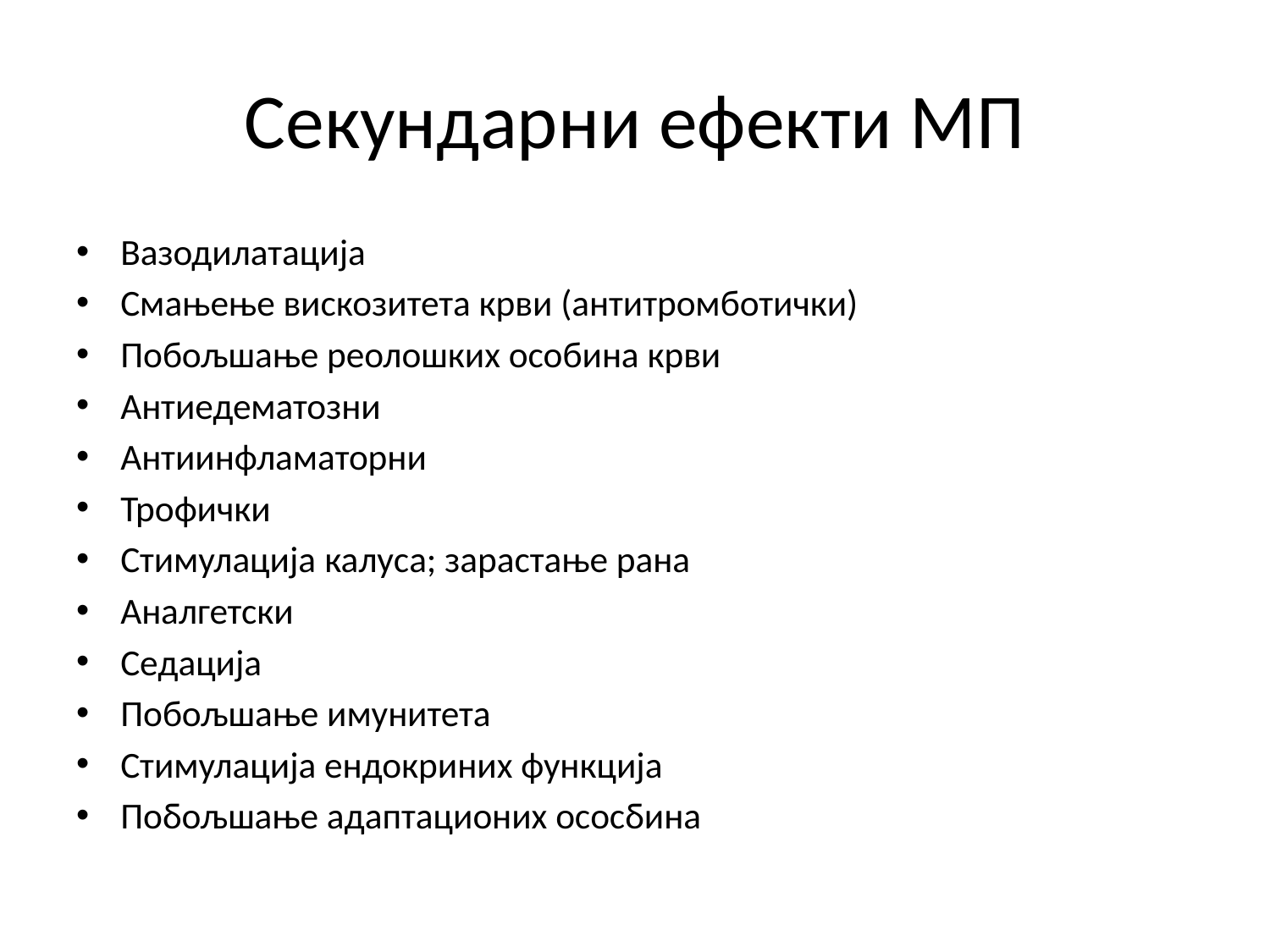

# Секундарни ефекти МП
Вазодилатација
Смањење вискозитета крви (антитромботички)
Побољшање реолошких особина крви
Антиедематозни
Антиинфламаторни
Трофички
Стимулација калуса; зарастање рана
Аналгетски
Седација
Побољшање имунитета
Стимулација ендокриних функција
Побољшање адаптационих ососбина